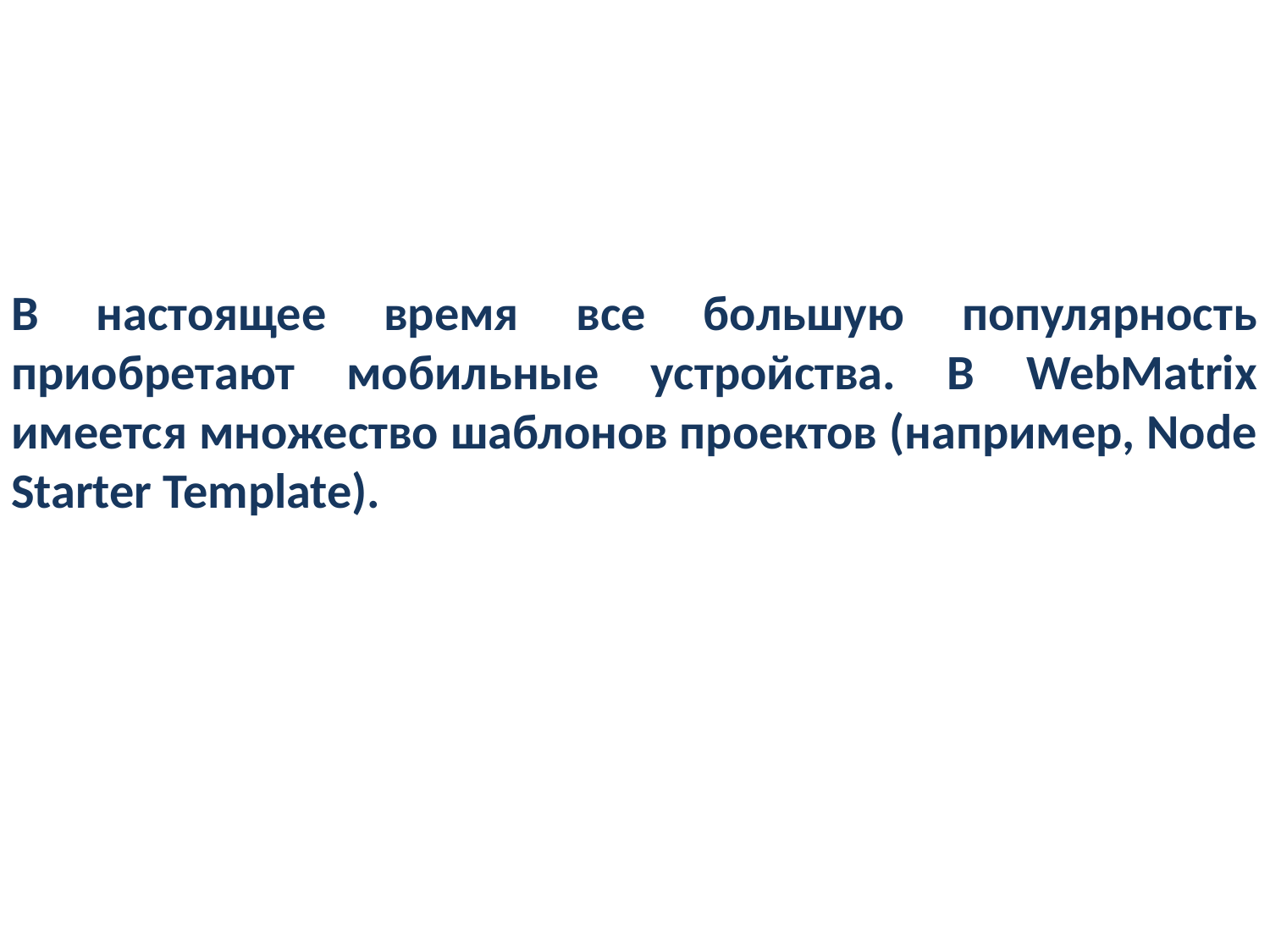

В настоящее время все большую популярность приобретают мобильные устройства. В WebMatrix имеется множество шаблонов проектов (например, Node Starter Template).